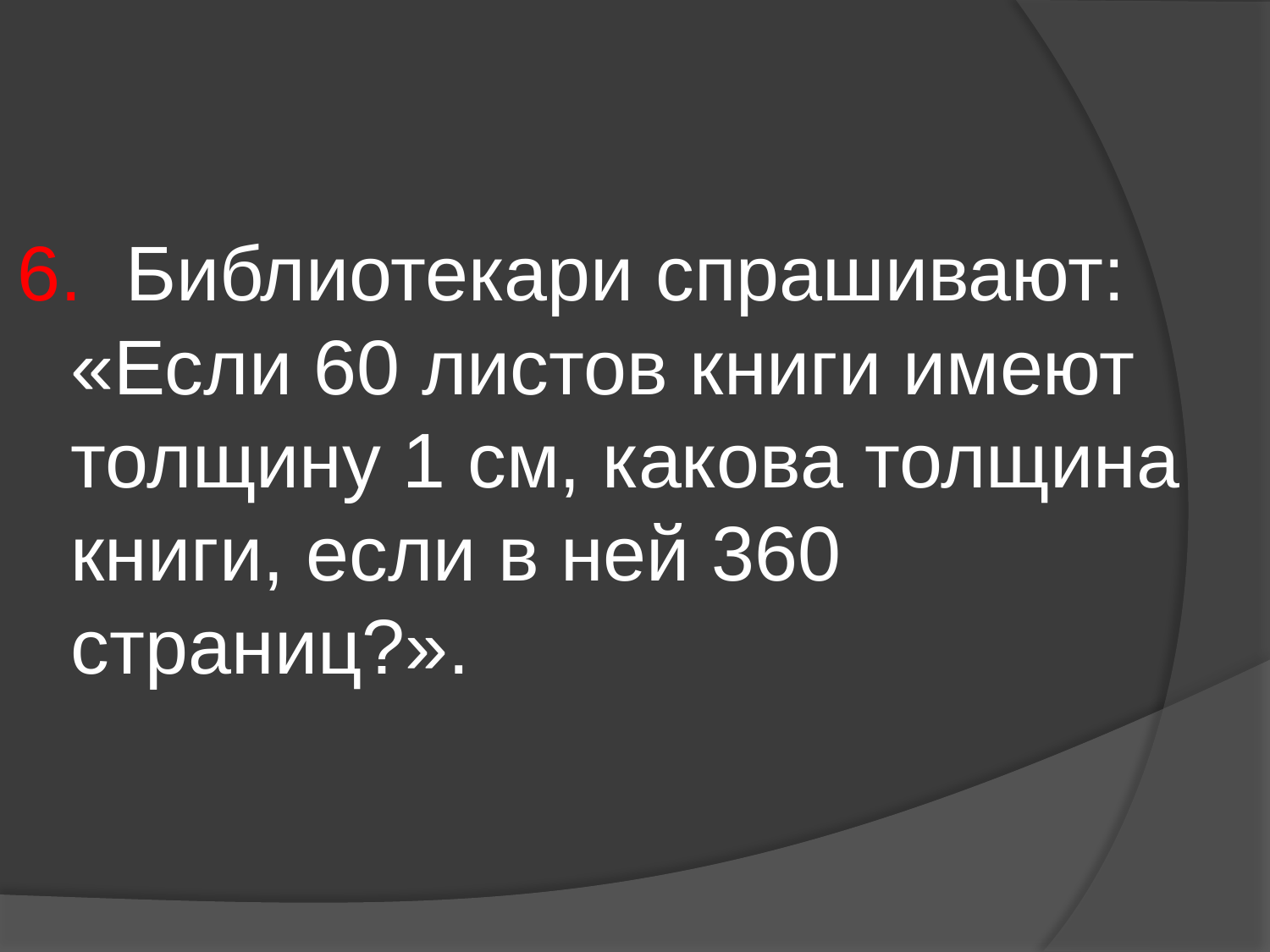

6.  Библиотекари спрашивают: «Если 60 листов книги имеют толщину 1 см, какова толщина книги, если в ней 360 страниц?».